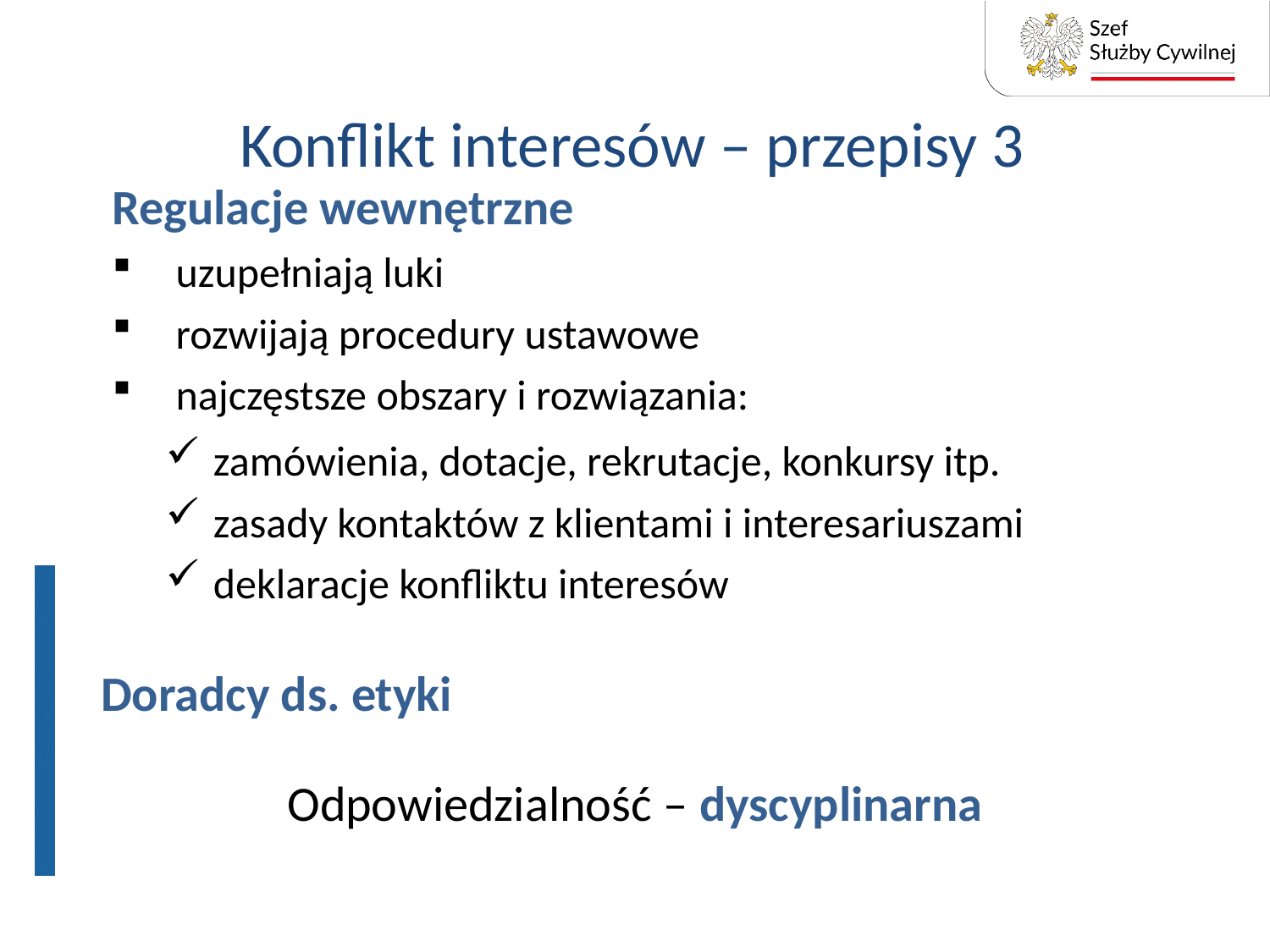

# Konflikt interesów – przepisy 3
Regulacje wewnętrzne
uzupełniają luki
rozwijają procedury ustawowe
najczęstsze obszary i rozwiązania:
zamówienia, dotacje, rekrutacje, konkursy itp.
zasady kontaktów z klientami i interesariuszami
deklaracje konfliktu interesów
Doradcy ds. etyki
Odpowiedzialność – dyscyplinarna